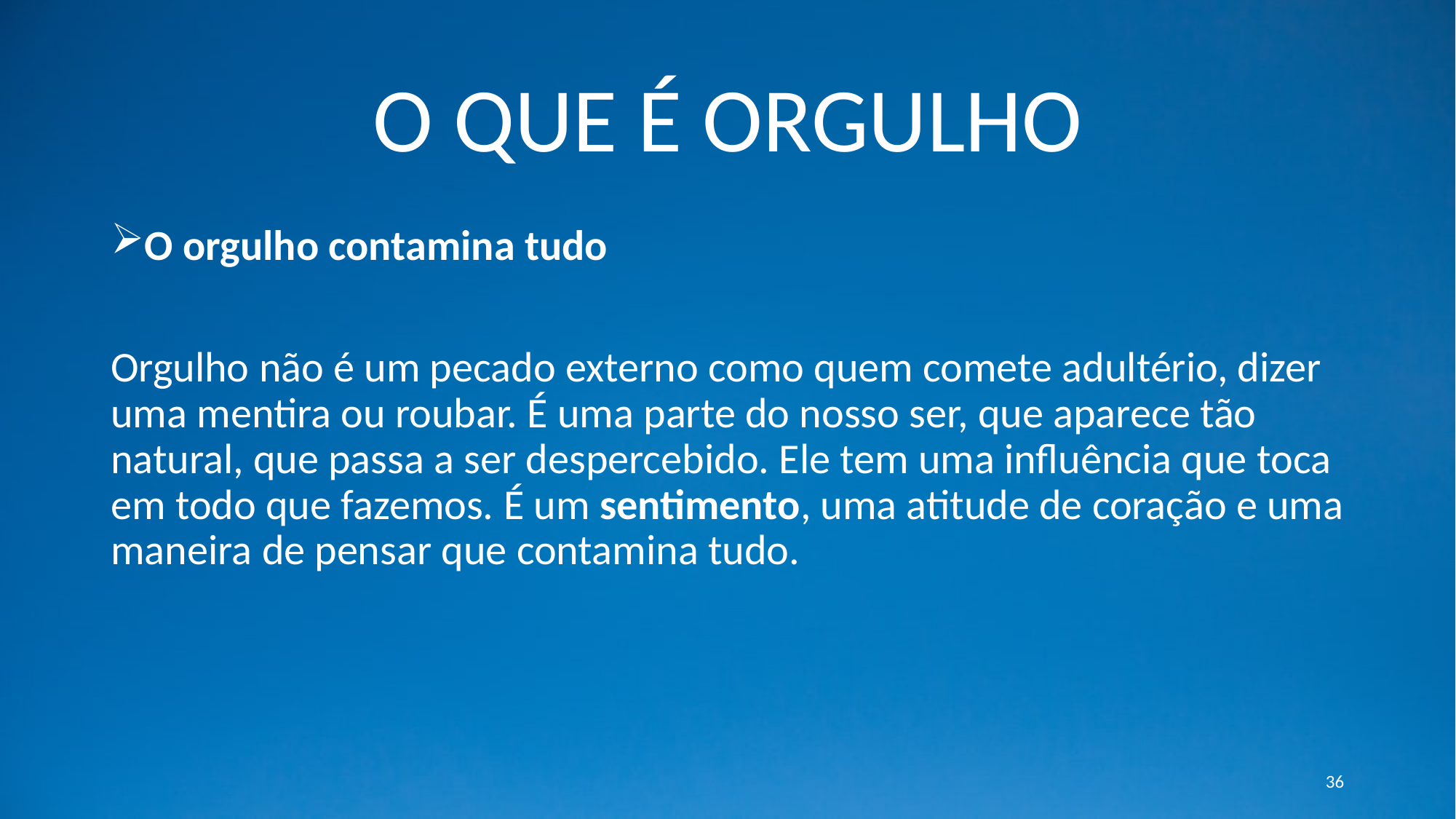

# O QUE É ORGULHO
O orgulho contamina tudo

Orgulho não é um pecado externo como quem comete adultério, dizer uma mentira ou roubar. É uma parte do nosso ser, que aparece tão natural, que passa a ser despercebido. Ele tem uma influência que toca em todo que fazemos. É um sentimento, uma atitude de coração e uma maneira de pensar que contamina tudo.

36